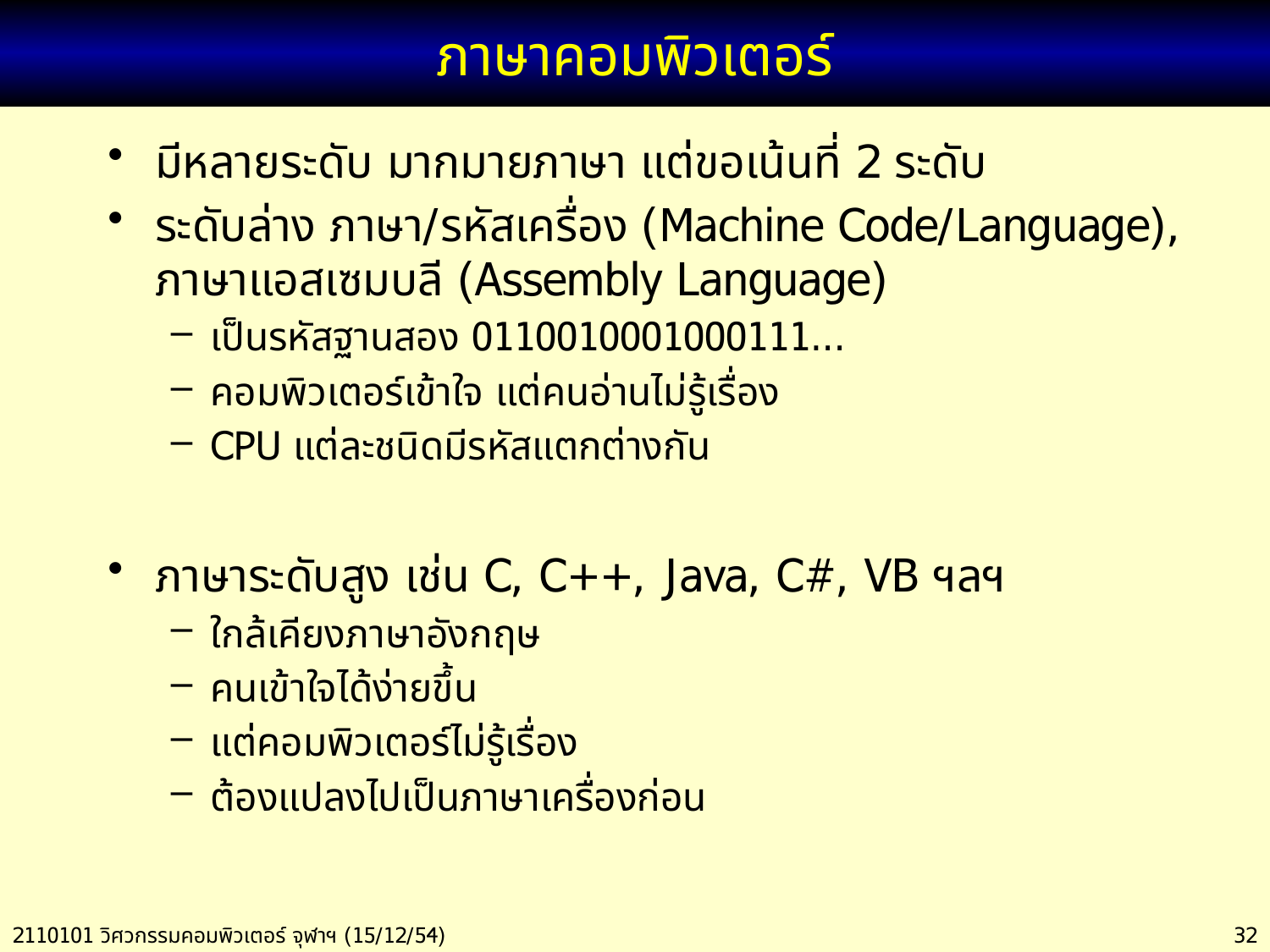

# ภาษาคอมพิวเตอร์
มีหลายระดับ มากมายภาษา แต่ขอเน้นที่ 2 ระดับ
ระดับล่าง ภาษา/รหัสเครื่อง (Machine Code/Language), ภาษาแอสเซมบลี (Assembly Language)
เป็นรหัสฐานสอง 0110010001000111...
คอมพิวเตอร์เข้าใจ แต่คนอ่านไม่รู้เรื่อง
CPU แต่ละชนิดมีรหัสแตกต่างกัน

ภาษาระดับสูง เช่น C, C++, Java, C#, VB ฯลฯ
ใกล้เคียงภาษาอังกฤษ
คนเข้าใจได้ง่ายขึ้น
แต่คอมพิวเตอร์ไม่รู้เรื่อง
ต้องแปลงไปเป็นภาษาเครื่องก่อน